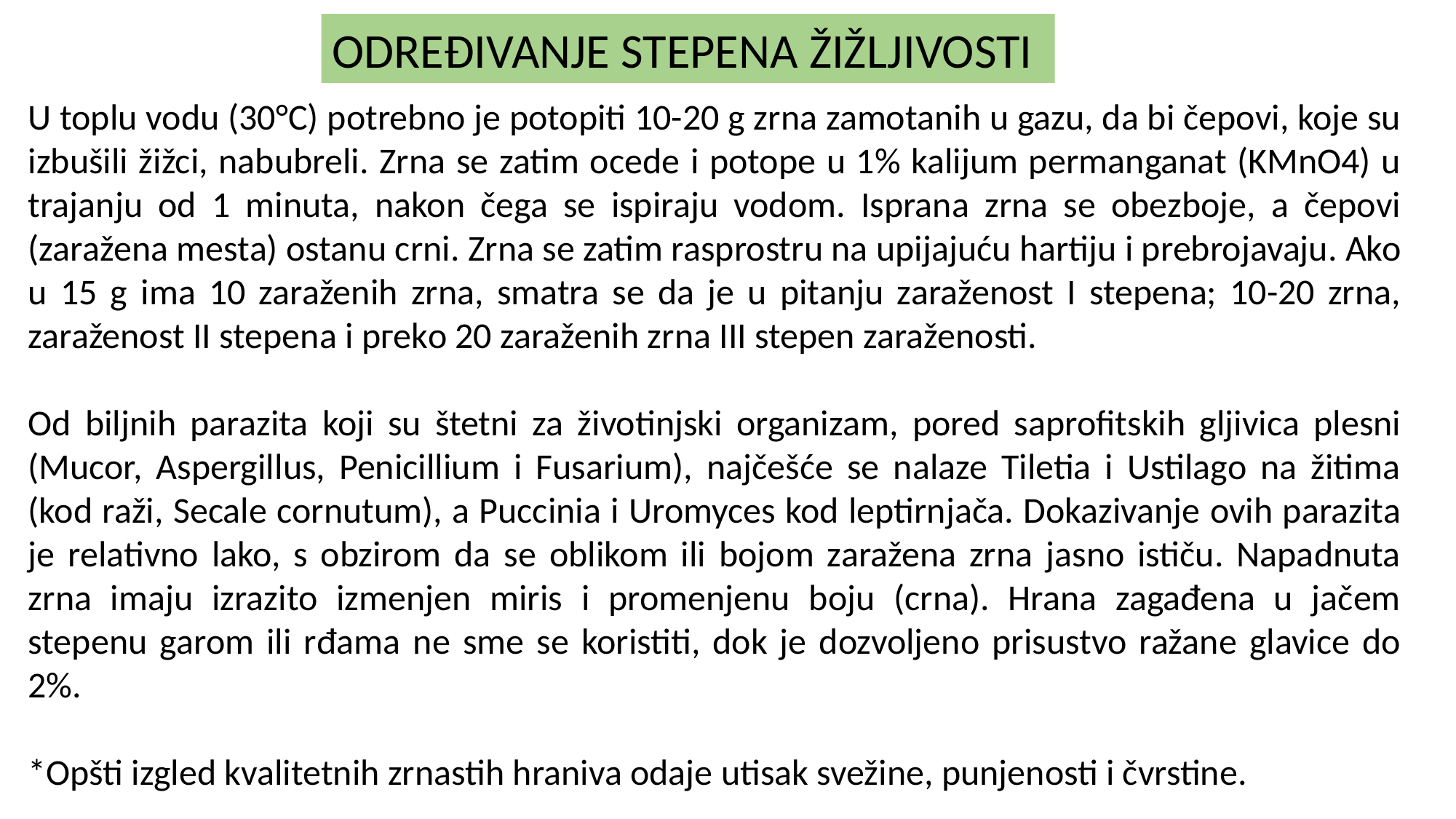

ODREĐIVANJE STEPENA ŽIŽLJIVOSTI
U toplu vodu (30°C) potrebno je potopiti 10-20 g zrna zamotanih u gazu, da bi čepovi, koje su izbušili žižci, nabubreli. Zrna se zatim ocede i potope u 1% kalijum permanganat (KMnO4) u trajanju od 1 minuta, nakon čega se ispiraju vodom. Isprana zrna se obezboje, a čepovi (zaražena mesta) ostanu crni. Zrna se zatim rasprostru na upijajuću hartiju i prebrojavaju. Ako u 15 g ima 10 zaraženih zrna, smatra se da je u pitanju zaraženost I stepena; 10-20 zrna, zaraženost II stepena i ргеkо 20 zaraženih zrna III stepen zaraženosti.

Od biljnih parazita koji su štetni za životinjski organizam, pored saprofitskih gljivica plesni (Mucor, Aspergillus, Penicillium i Fusarium), najčešće se nalaze Tiletia i Ustilago na žitima (kod raži, Secale cornutum), a Puccinia i Uromyces kod leptirnjača. Dokazivanje ovih parazita je relativno lako, s obzirom da se oblikom ili bojom zaražena zrna jasno ističu. Napadnuta zrna imaju izrazito izmenjen miris i promenjenu boju (crna). Hrana zagađena u jačem stepenu garom ili rđama ne sme se koristiti, dok je dozvoljeno prisustvo ražane glavice do 2%.

*Opšti izgled kvalitetnih zrnastih hraniva odaje utisak svežine, punjenosti i čvrstine.